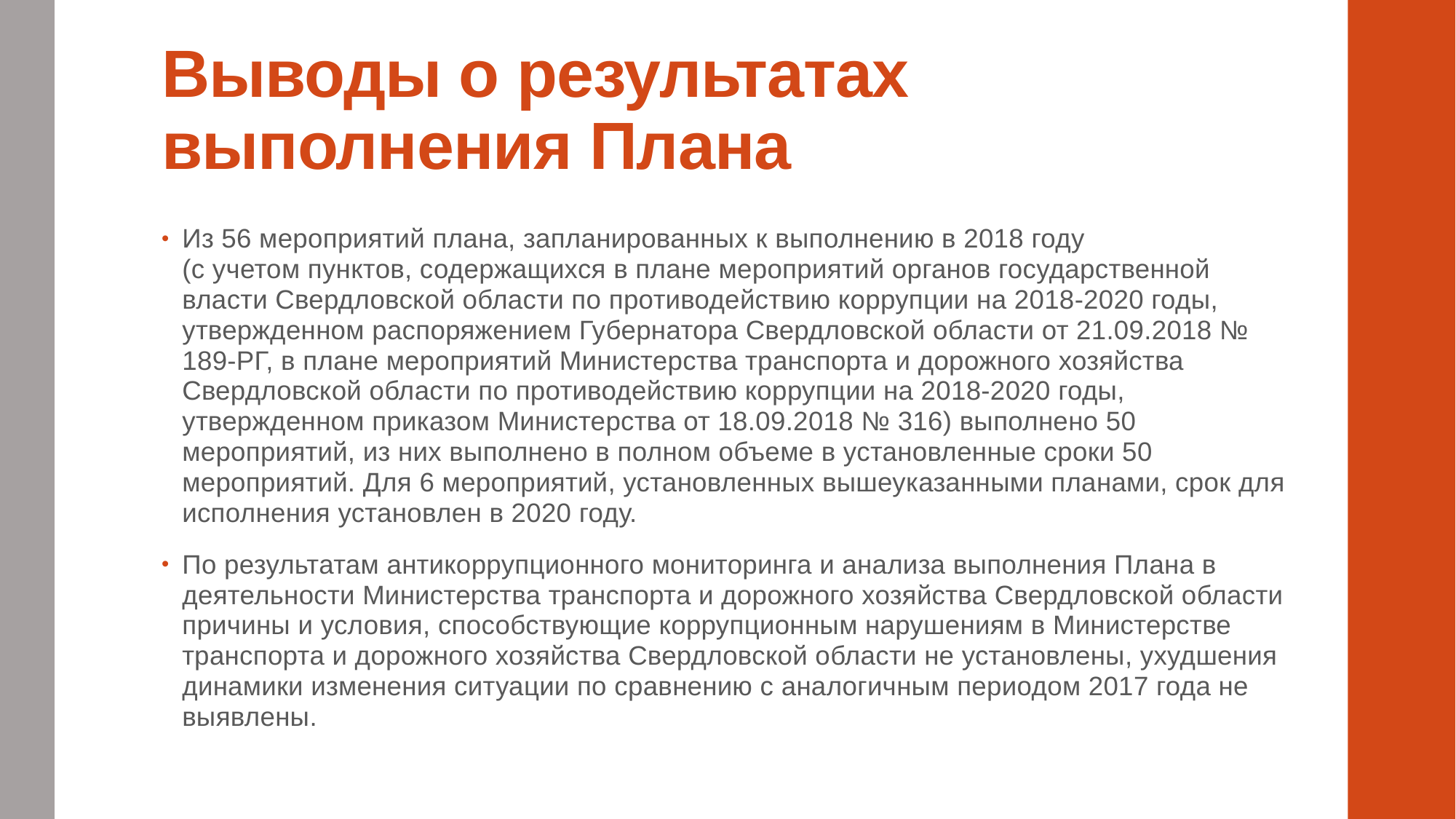

# Выводы о результатах выполнения Плана
Из 56 мероприятий плана, запланированных к выполнению в 2018 году
(с учетом пунктов, содержащихся в плане мероприятий органов государственной власти Свердловской области по противодействию коррупции на 2018-2020 годы, утвержденном распоряжением Губернатора Свердловской области от 21.09.2018 № 189-РГ, в плане мероприятий Министерства транспорта и дорожного хозяйства Свердловской области по противодействию коррупции на 2018-2020 годы, утвержденном приказом Министерства от 18.09.2018 № 316) выполнено 50 мероприятий, из них выполнено в полном объеме в установленные сроки 50 мероприятий. Для 6 мероприятий, установленных вышеуказанными планами, срок для исполнения установлен в 2020 году.
По результатам антикоррупционного мониторинга и анализа выполнения Плана в деятельности Министерства транспорта и дорожного хозяйства Свердловской области причины и условия, способствующие коррупционным нарушениям в Министерстве транспорта и дорожного хозяйства Свердловской области не установлены, ухудшения динамики изменения ситуации по сравнению с аналогичным периодом 2017 года не выявлены.